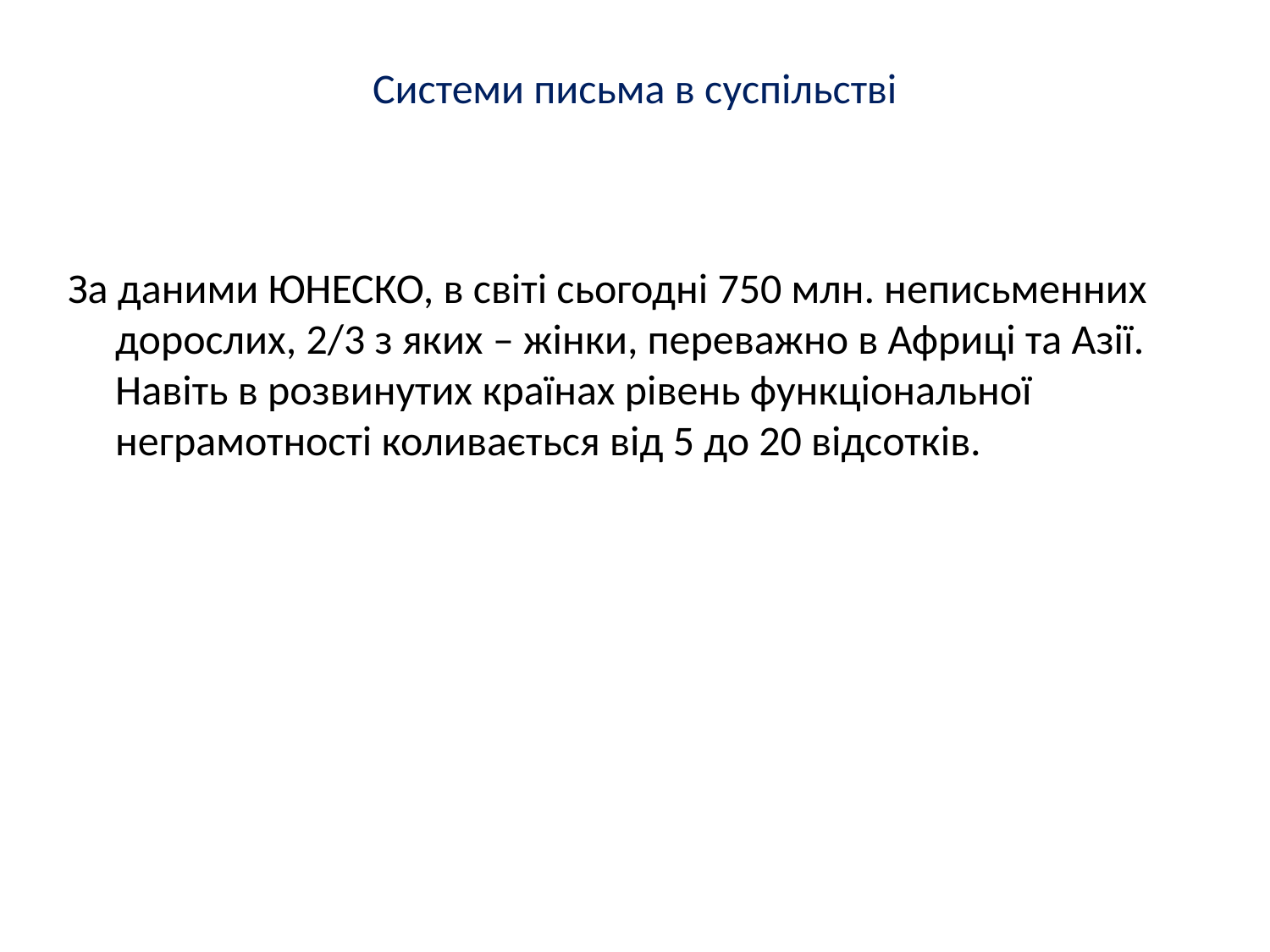

# Системи письма в суспільстві

За даними ЮНЕСКО, в світі сьогодні 750 млн. неписьменних дорослих, 2/3 з яких – жінки, переважно в Африці та Азії. Навіть в розвинутих країнах рівень функціональної неграмотності коливається від 5 до 20 відсотків.